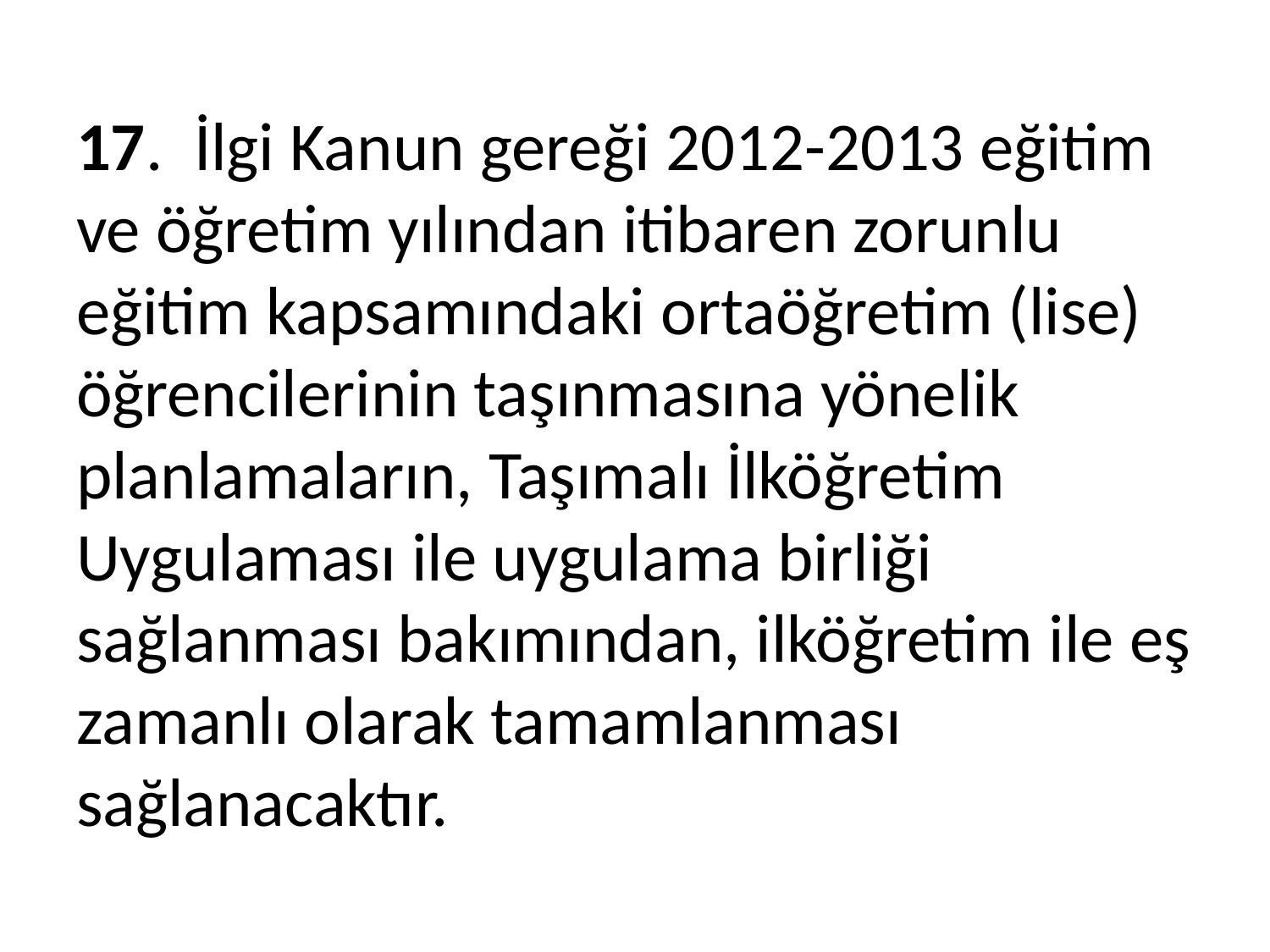

17.  İlgi Kanun gereği 2012-2013 eğitim ve öğretim yılından itibaren zorunlu eğitim kapsamındaki ortaöğretim (lise) öğrencilerinin taşınmasına yönelik planlamaların, Taşımalı İlköğretim Uygulaması ile uygulama birliği sağlanması bakımından, ilköğretim ile eş zamanlı olarak tamamlanması sağlanacaktır.